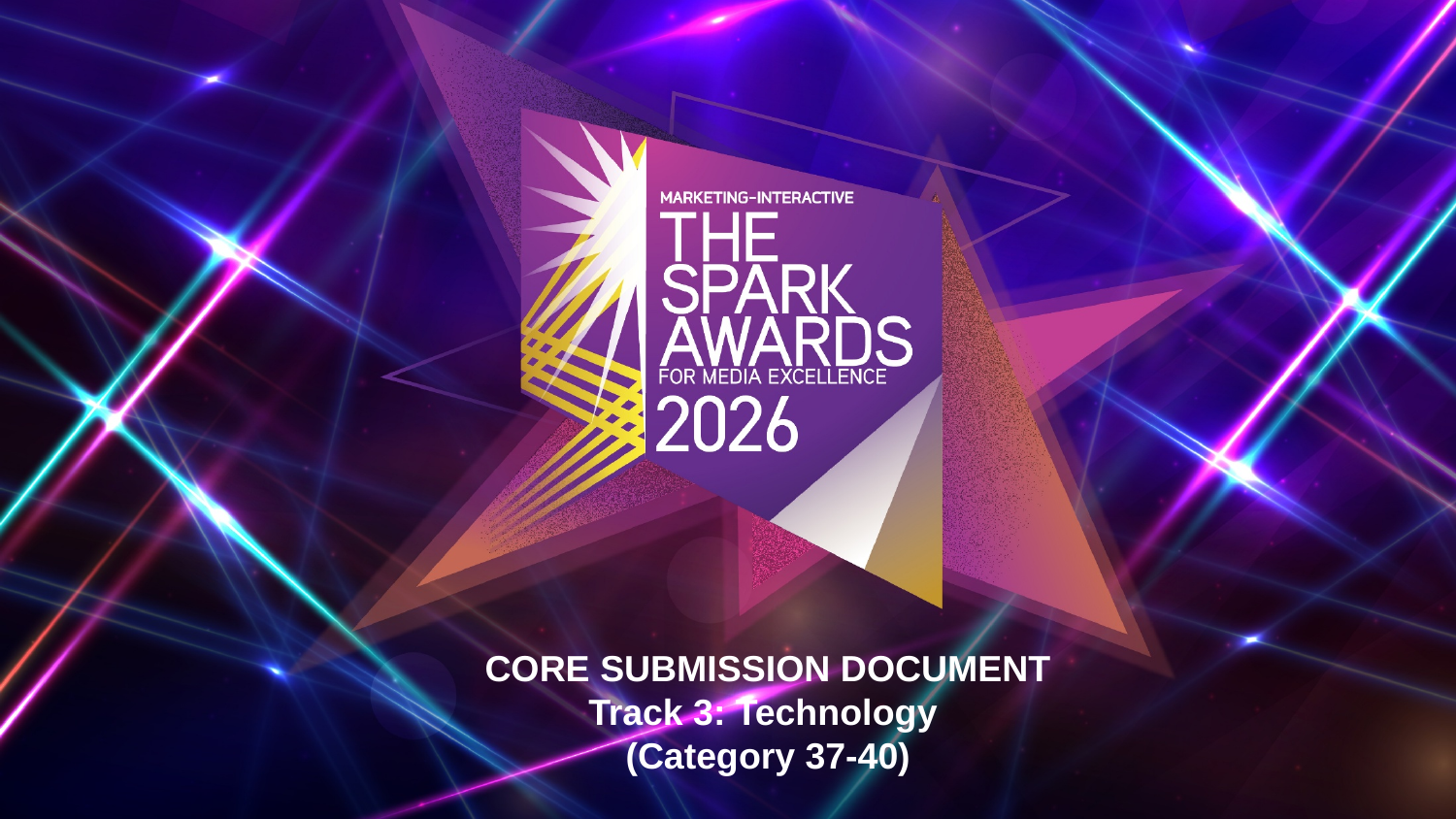

CORE SUBMISSION DOCUMENT
Track 3: Technology
(Category 37-40)